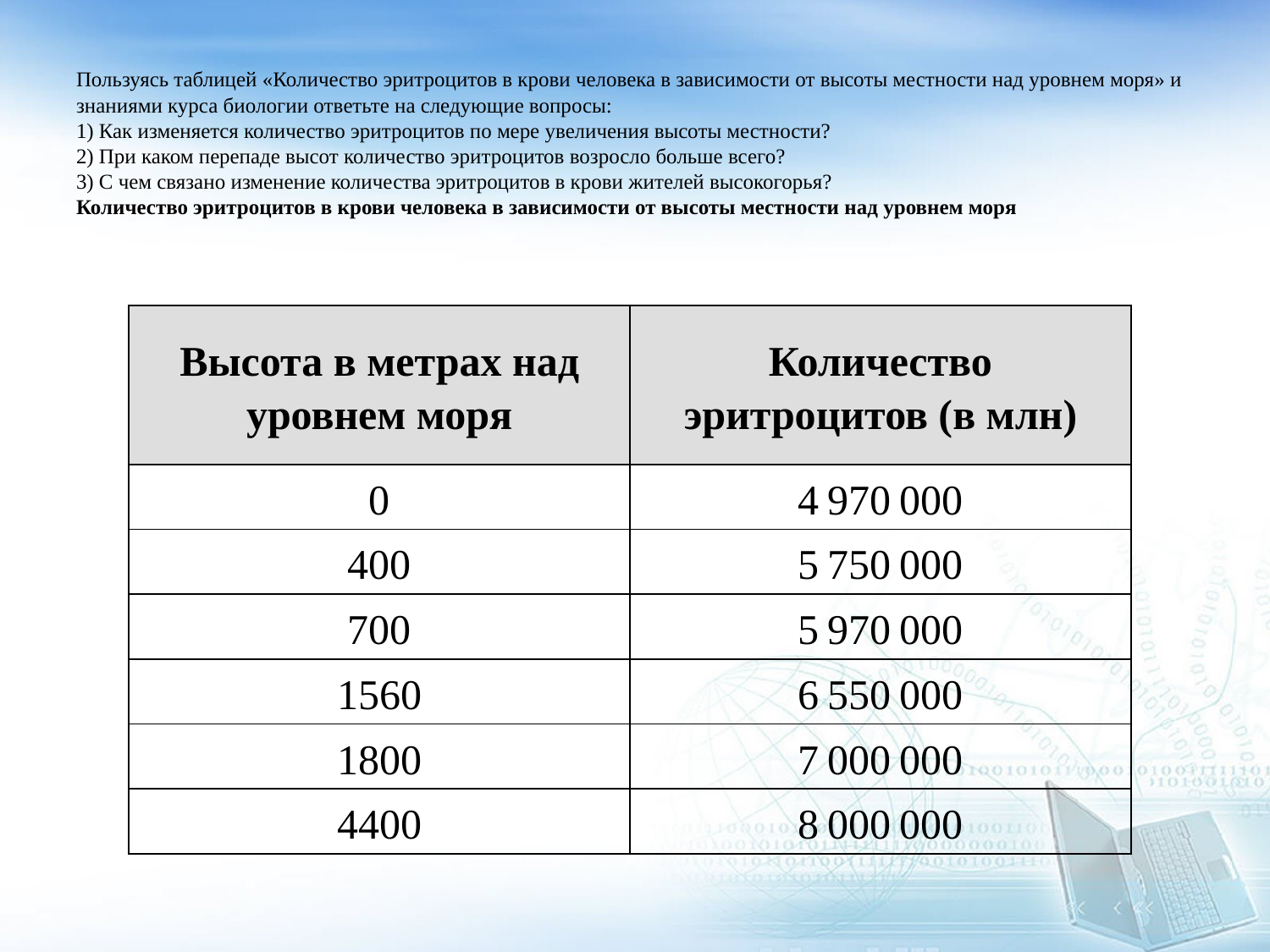

# Пользуясь таблицей «Количество эритроцитов в крови человека в зависимости от высоты местности над уровнем моря» и знаниями курса биологии ответьте на следующие вопросы: 1) Как изменяется количество эритроцитов по мере увеличения высоты местности? 2) При каком перепаде высот количество эритроцитов возросло больше всего? 3) С чем связано изменение количества эритроцитов в крови жителей высокогорья? Количество эритроцитов в крови человека в зависимости от высоты местности над уровнем моря
| Высота в метрах над уровнем моря | Количество эритроцитов (в млн) |
| --- | --- |
| 0 | 4 970 000 |
| 400 | 5 750 000 |
| 700 | 5 970 000 |
| 1560 | 6 550 000 |
| 1800 | 7 000 000 |
| 4400 | 8 000 000 |